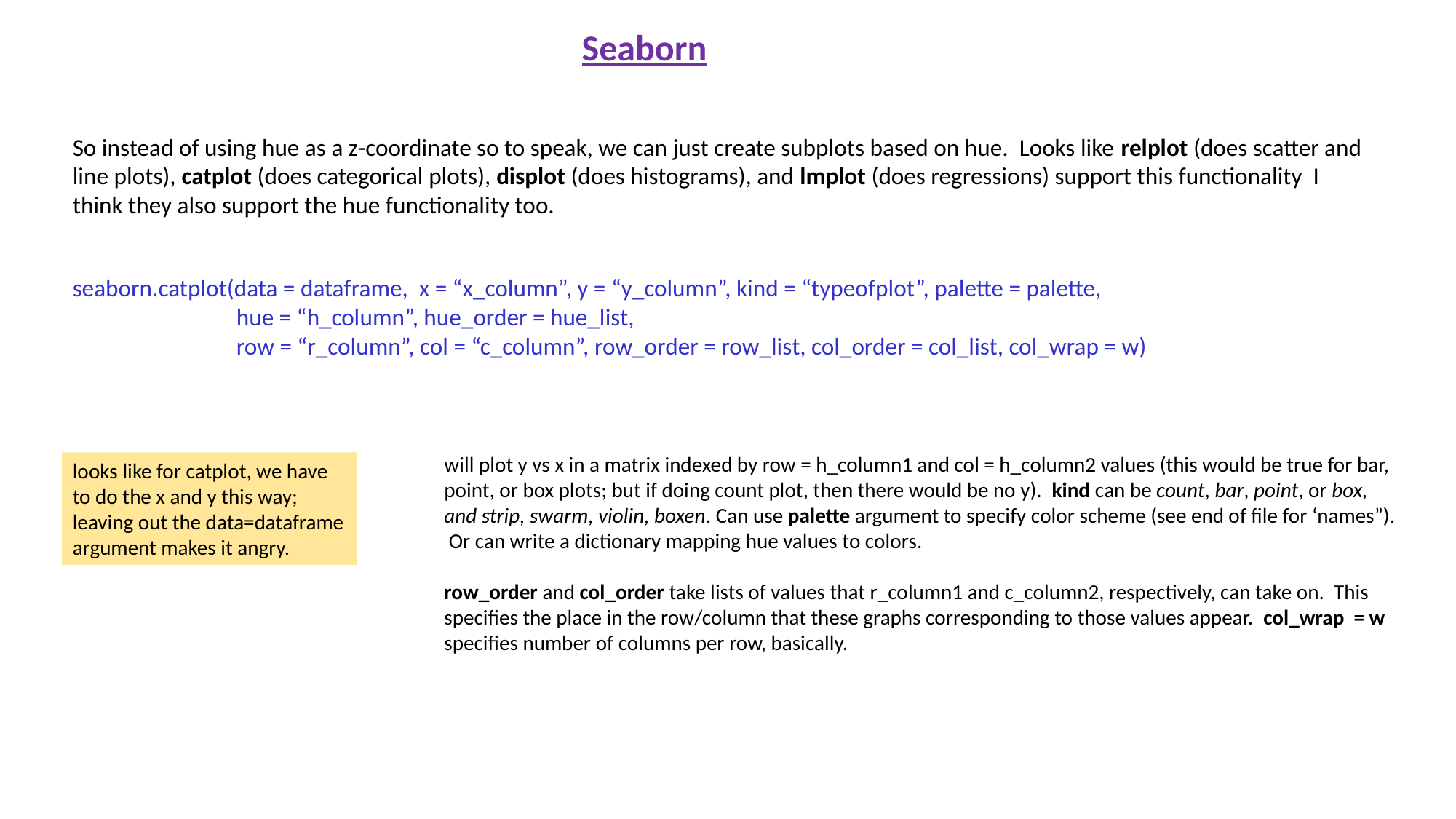

Seaborn
So instead of using hue as a z-coordinate so to speak, we can just create subplots based on hue.  Looks like relplot (does scatter and line plots), catplot (does categorical plots), displot (does histograms), and lmplot (does regressions) support this functionality  I think they also support the hue functionality too.
seaborn.catplot(data = dataframe,  x = “x_column”, y = “y_column”, kind = “typeofplot”, palette = palette,
	          hue = “h_column”, hue_order = hue_list,
	          row = “r_column”, col = “c_column”, row_order = row_list, col_order = col_list, col_wrap = w)
will plot y vs x in a matrix indexed by row = h_column1 and col = h_column2 values (this would be true for bar, point, or box plots; but if doing count plot, then there would be no y).  kind can be count, bar, point, or box, and strip, swarm, violin, boxen. Can use palette argument to specify color scheme (see end of file for ‘names”).  Or can write a dictionary mapping hue values to colors.

row_order and col_order take lists of values that r_column1 and c_column2, respectively, can take on.  This specifies the place in the row/column that these graphs corresponding to those values appear.  col_wrap  = w specifies number of columns per row, basically.
looks like for catplot, we have to do the x and y this way; leaving out the data=dataframe argument makes it angry.